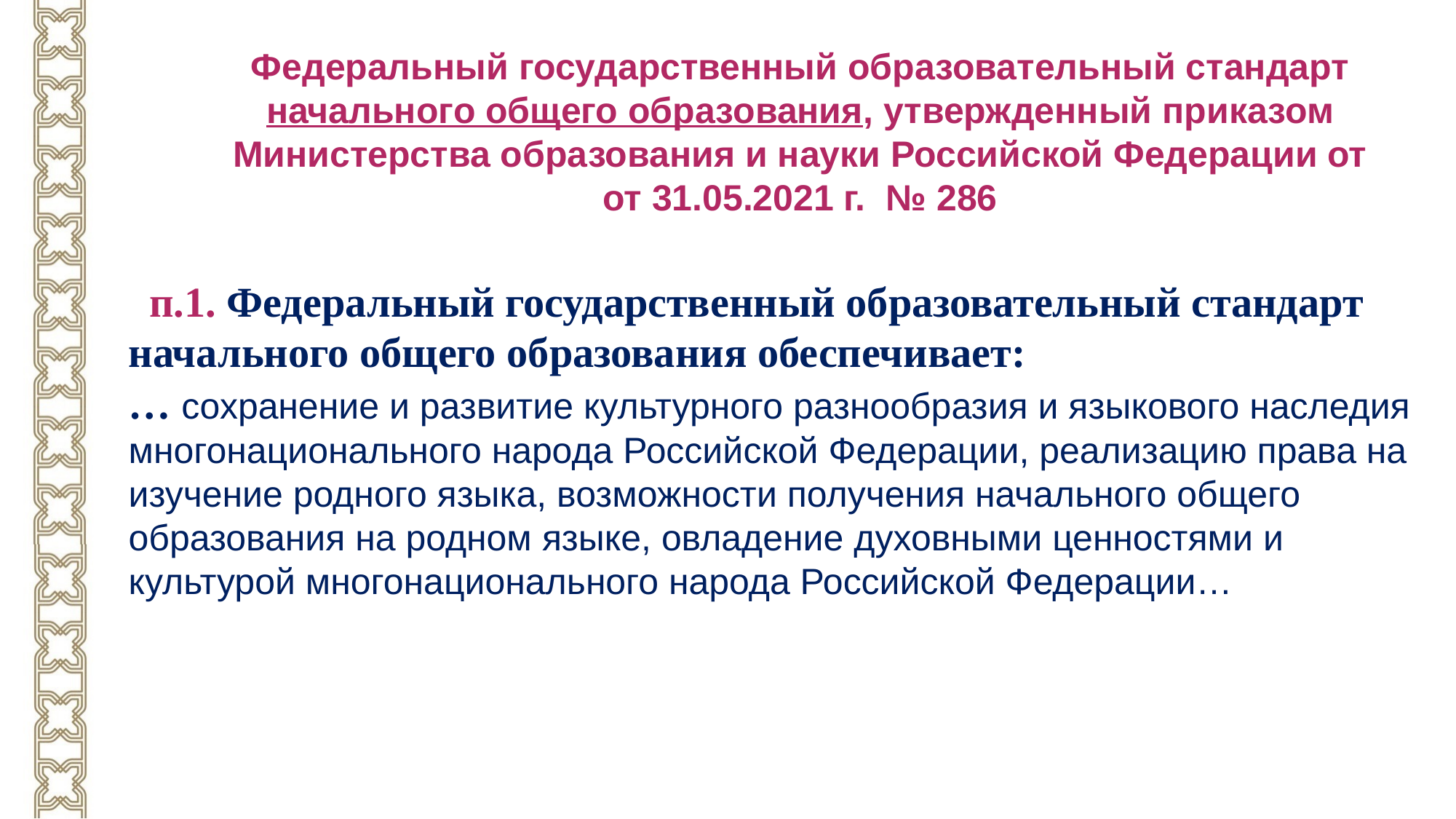

Федеральный государственный образовательный стандарт начального общего образования, утвержденный приказом Министерства образования и науки Российской Федерации от от 31.05.2021 г.  № 286

  п.1. Федеральный государственный образовательный стандарт начального общего образования обеспечивает:
… сохранение и развитие культурного разнообразия и языкового наследия многонационального народа Российской Федерации, реализацию права на изучение родного языка, возможности получения начального общего образования на родном языке, овладение духовными ценностями и культурой многонационального народа Российской Федерации…